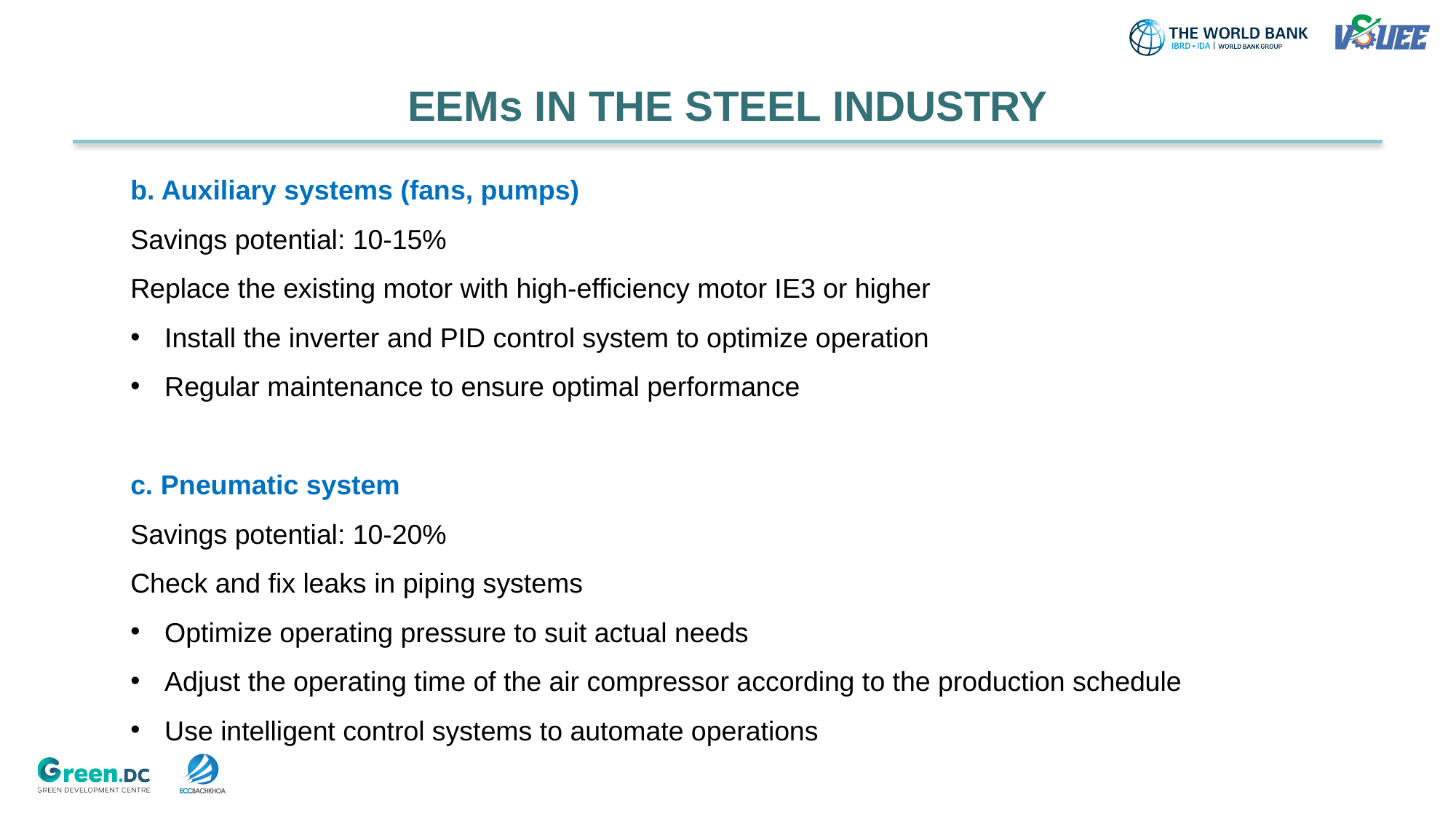

# EEMs IN THE STEEL INDUSTRY
b. Auxiliary systems (fans, pumps)
Savings potential: 10-15%
Replace the existing motor with high-efficiency motor IE3 or higher
Install the inverter and PID control system to optimize operation
Regular maintenance to ensure optimal performance

c. Pneumatic system
Savings potential: 10-20%
Check and fix leaks in piping systems
Optimize operating pressure to suit actual needs
Adjust the operating time of the air compressor according to the production schedule
Use intelligent control systems to automate operations